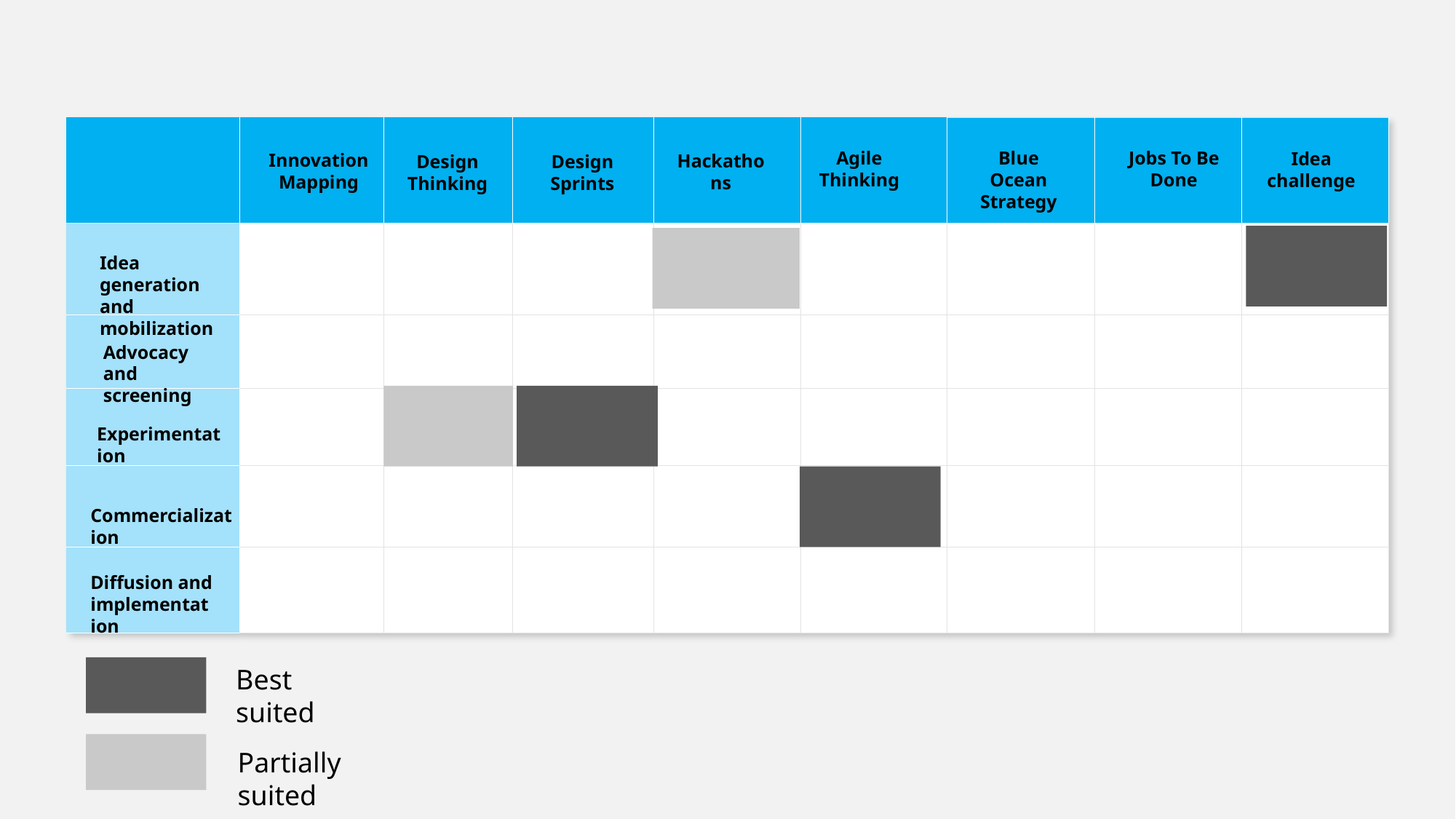

|  |  |  |  |  |  |  |  |  |
| --- | --- | --- | --- | --- | --- | --- | --- | --- |
|  |  |  |  |  |  |  |  |  |
|  |  |  |  |  |  |  |  |  |
|  |  |  |  |  |  |  |  |  |
|  |  |  |  |  |  |  |  |  |
|  |  |  |  |  |  |  |  |  |
Agile Thinking
Jobs To Be Done
Blue Ocean Strategy
Idea challenge
Innovation Mapping
Design Thinking
Design Sprints

Hackathons

Idea generation and mobilization
Advocacy and screening
Experimentation
Commercialization
Diffusion and implementation

Best suited

Partially suited